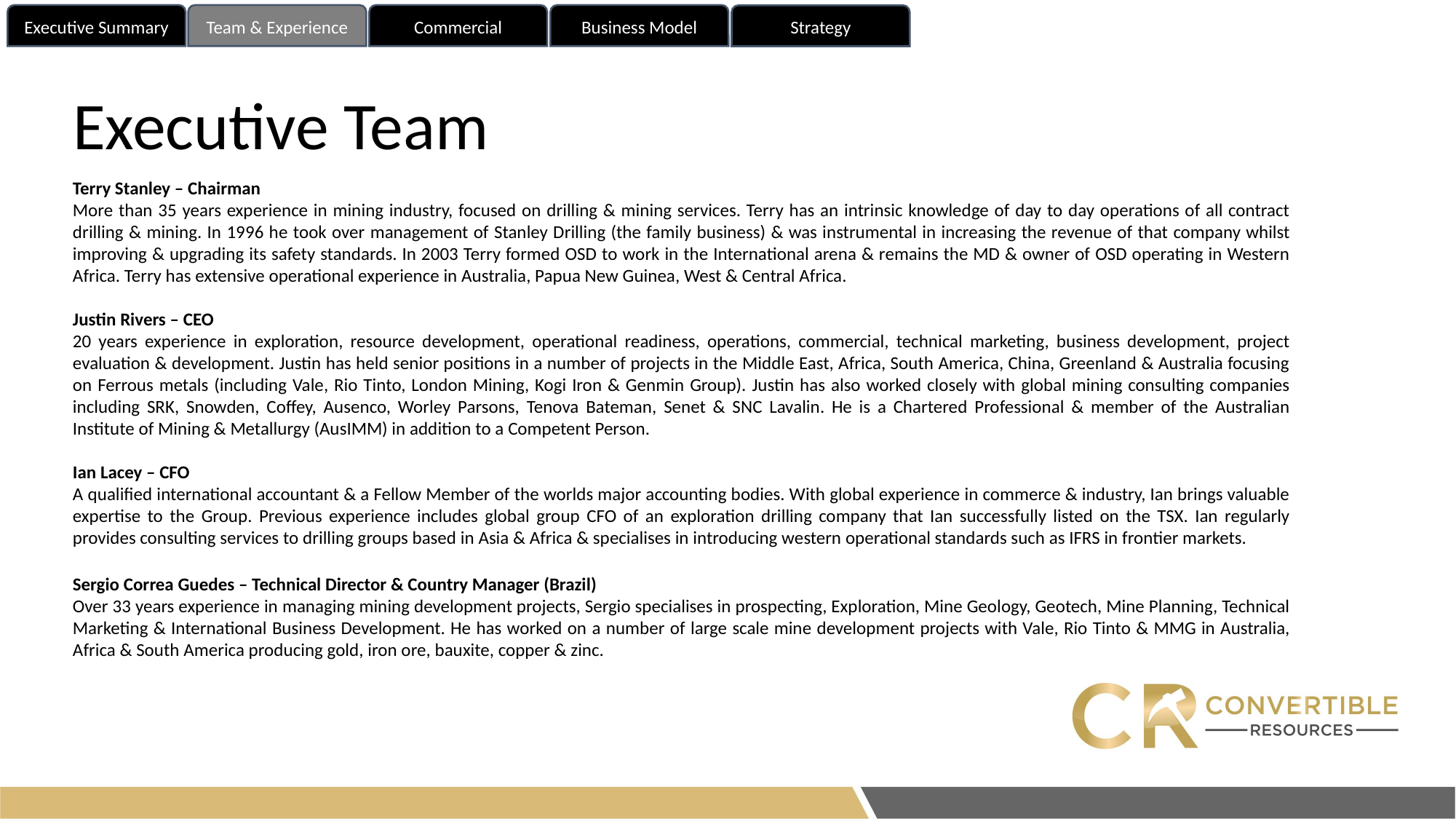

Executive Summary
Team & Experience
Commercial
Business Model
Strategy
# Executive Team
Terry Stanley – Chairman
More than 35 years experience in mining industry, focused on drilling & mining services. Terry has an intrinsic knowledge of day to day operations of all contract drilling & mining. In 1996 he took over management of Stanley Drilling (the family business) & was instrumental in increasing the revenue of that company whilst improving & upgrading its safety standards. In 2003 Terry formed OSD to work in the International arena & remains the MD & owner of OSD operating in Western Africa. Terry has extensive operational experience in Australia, Papua New Guinea, West & Central Africa.

Justin Rivers – CEO
20 years experience in exploration, resource development, operational readiness, operations, commercial, technical marketing, business development, project evaluation & development. Justin has held senior positions in a number of projects in the Middle East, Africa, South America, China, Greenland & Australia focusing on Ferrous metals (including Vale, Rio Tinto, London Mining, Kogi Iron & Genmin Group). Justin has also worked closely with global mining consulting companies including SRK, Snowden, Coffey, Ausenco, Worley Parsons, Tenova Bateman, Senet & SNC Lavalin. He is a Chartered Professional & member of the Australian Institute of Mining & Metallurgy (AusIMM) in addition to a Competent Person.

Ian Lacey – CFO
A qualified international accountant & a Fellow Member of the worlds major accounting bodies. With global experience in commerce & industry, Ian brings valuable expertise to the Group. Previous experience includes global group CFO of an exploration drilling company that Ian successfully listed on the TSX. Ian regularly provides consulting services to drilling groups based in Asia & Africa & specialises in introducing western operational standards such as IFRS in frontier markets.

Sergio Correa Guedes – Technical Director & Country Manager (Brazil)
Over 33 years experience in managing mining development projects, Sergio specialises in prospecting, Exploration, Mine Geology, Geotech, Mine Planning, Technical Marketing & International Business Development. He has worked on a number of large scale mine development projects with Vale, Rio Tinto & MMG in Australia, Africa & South America producing gold, iron ore, bauxite, copper & zinc.